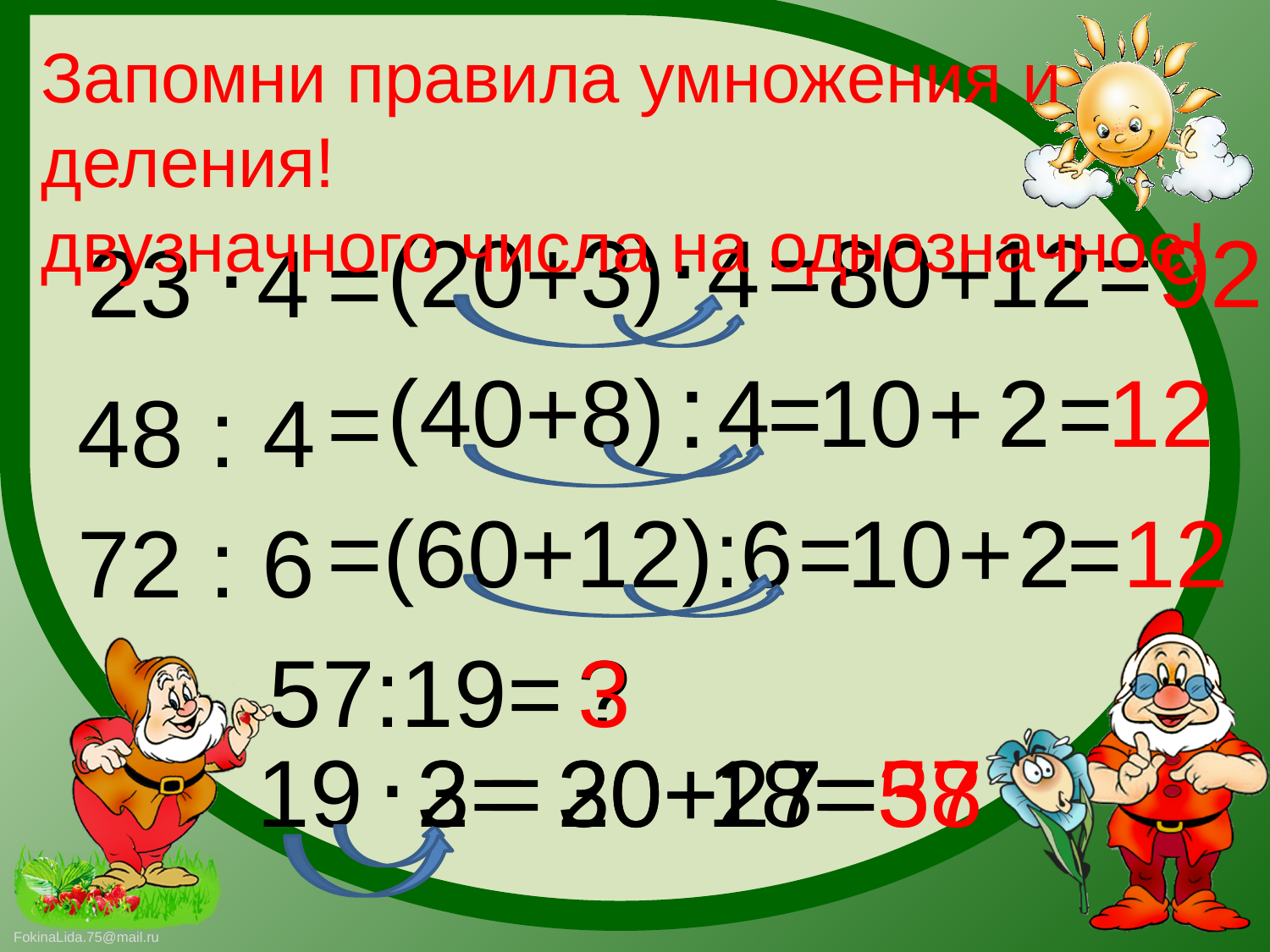

Запомни правила умножения и деления!
двузначного числа на однозначное!
.
.
(20+3)
4
=
80
+
12
=
92
23
4
=

:
(40+8)
4
=
10
+
2
=
12
=
48 : 4

=(60+12):6
=
10
+
2
=12
72 : 6

57:19=
?
3
.
19
2
3=
=
20+
30+
18=
27=
38
57